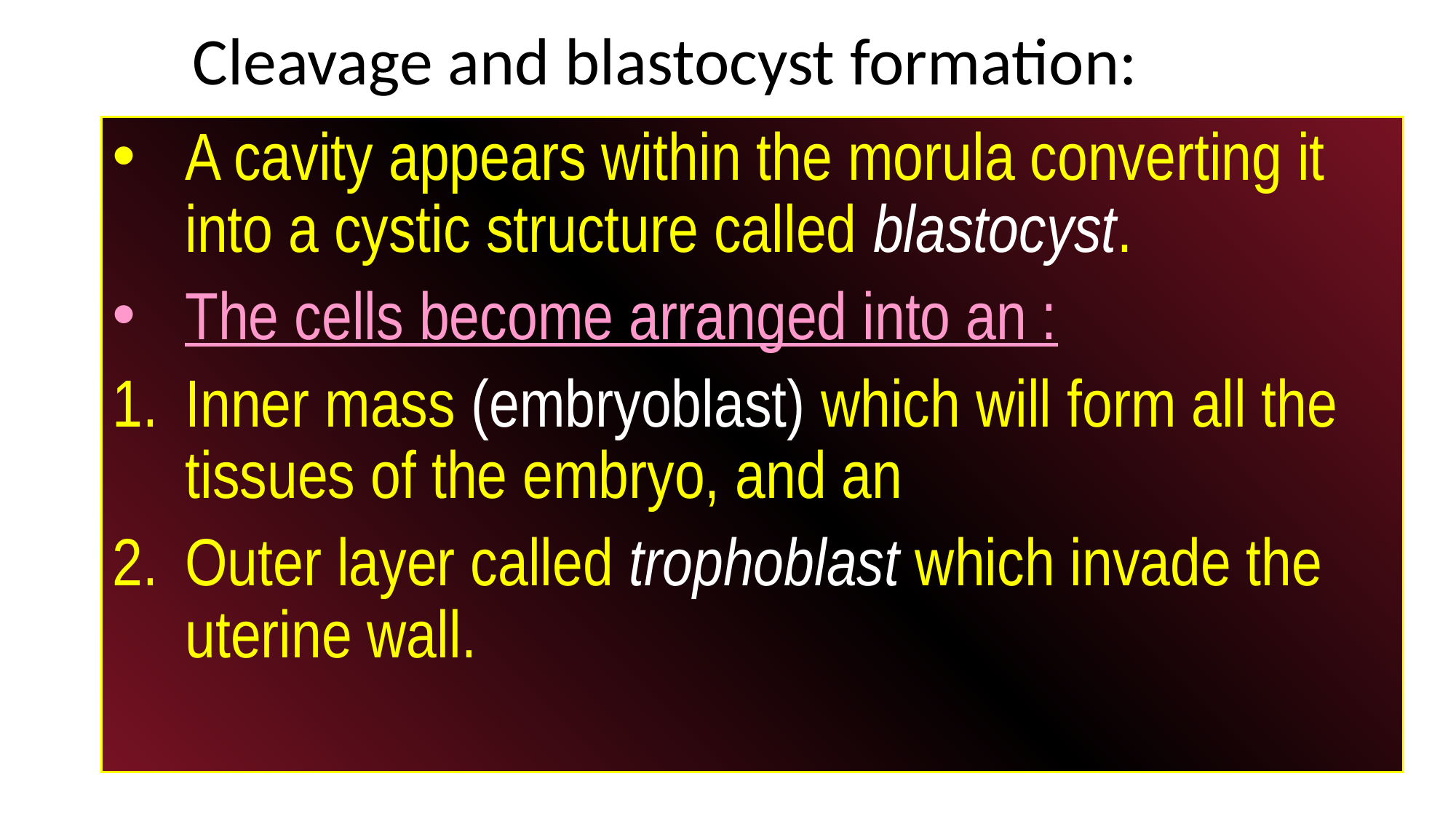

# Cleavage and blastocyst formation:
A cavity appears within the morula converting it into a cystic structure called blastocyst.
The cells become arranged into an :
Inner mass (embryoblast) which will form all the tissues of the embryo, and an
Outer layer called trophoblast which invade the uterine wall.